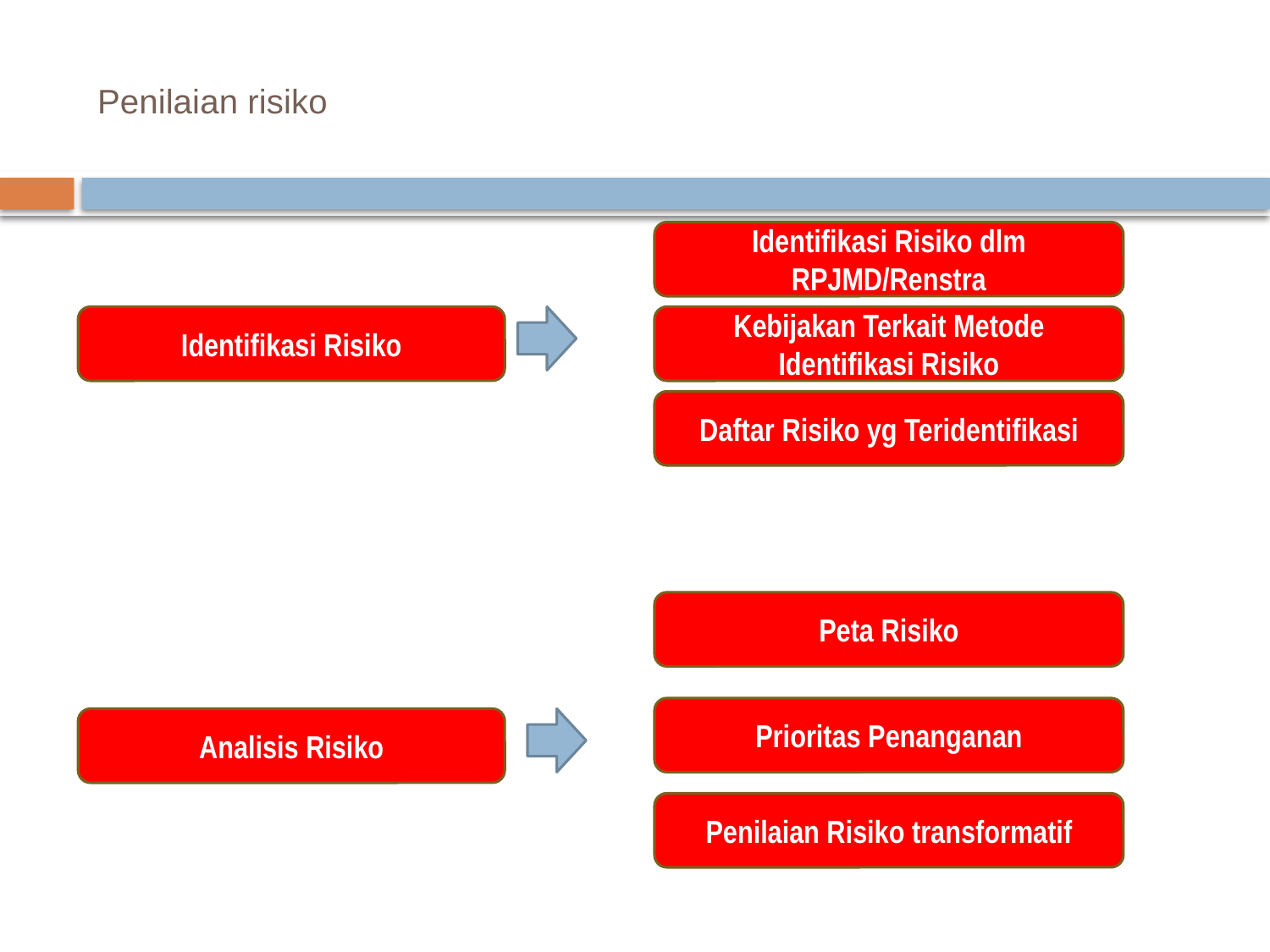

# Penilaian risiko
Identifikasi Risiko dlm RPJMD/Renstra
Identifikasi Risiko

Kebijakan Terkait Metode Identifikasi Risiko
Daftar Risiko yg Teridentifikasi
Peta Risiko
Prioritas Penanganan
Analisis Risiko

Penilaian Risiko transformatif